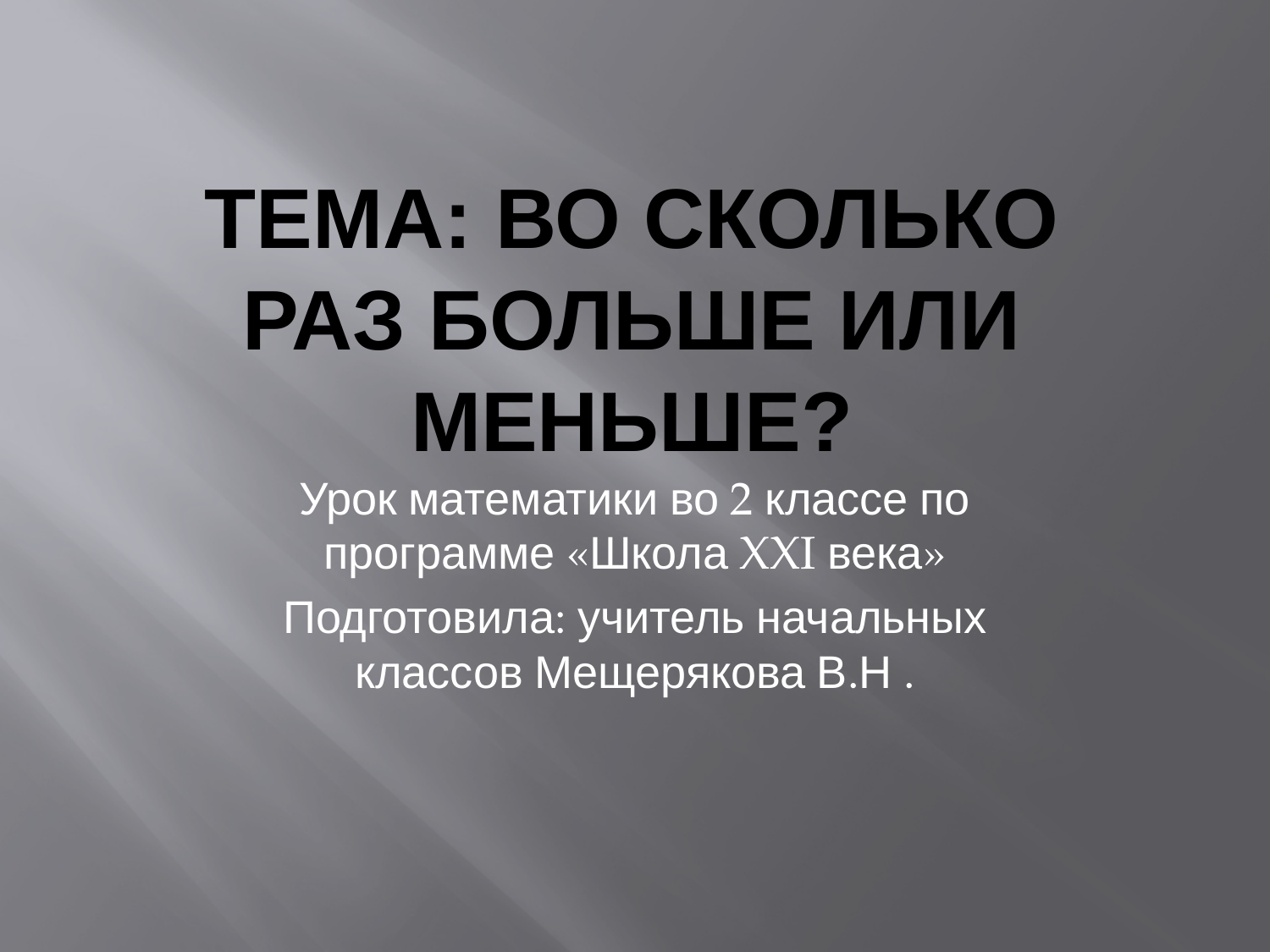

# Тема: Во сколько раз больше или меньше?
Урок математики во 2 классе по программе «Школа XXI века»
Подготовила: учитель начальных классов Мещерякова В.Н .